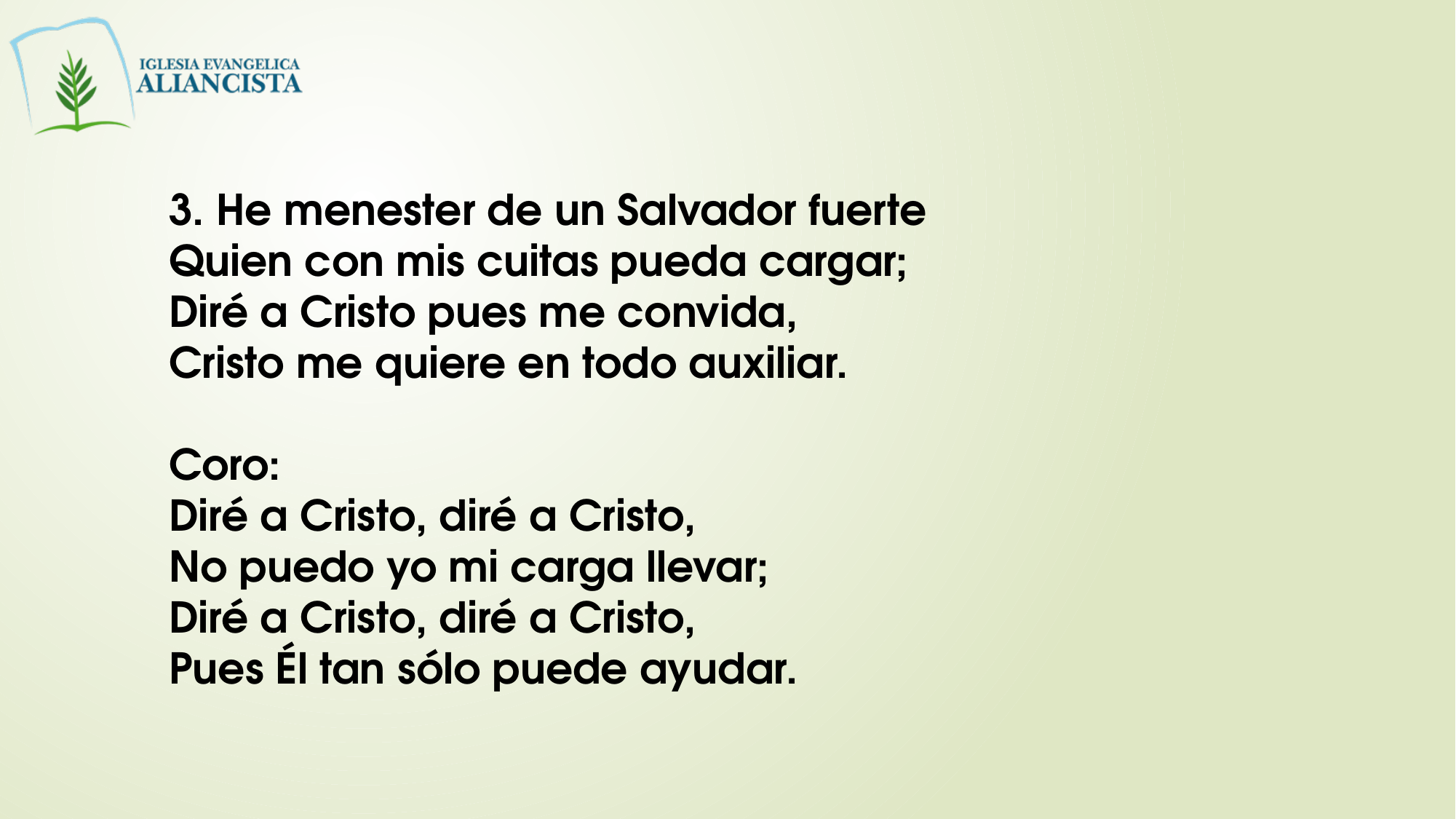

3. He menester de un Salvador fuerte
Quien con mis cuitas pueda cargar;
Diré a Cristo pues me convida,
Cristo me quiere en todo auxiliar.

Coro:
Diré a Cristo, diré a Cristo,
No puedo yo mi carga llevar;
Diré a Cristo, diré a Cristo,
Pues Él tan sólo puede ayudar.